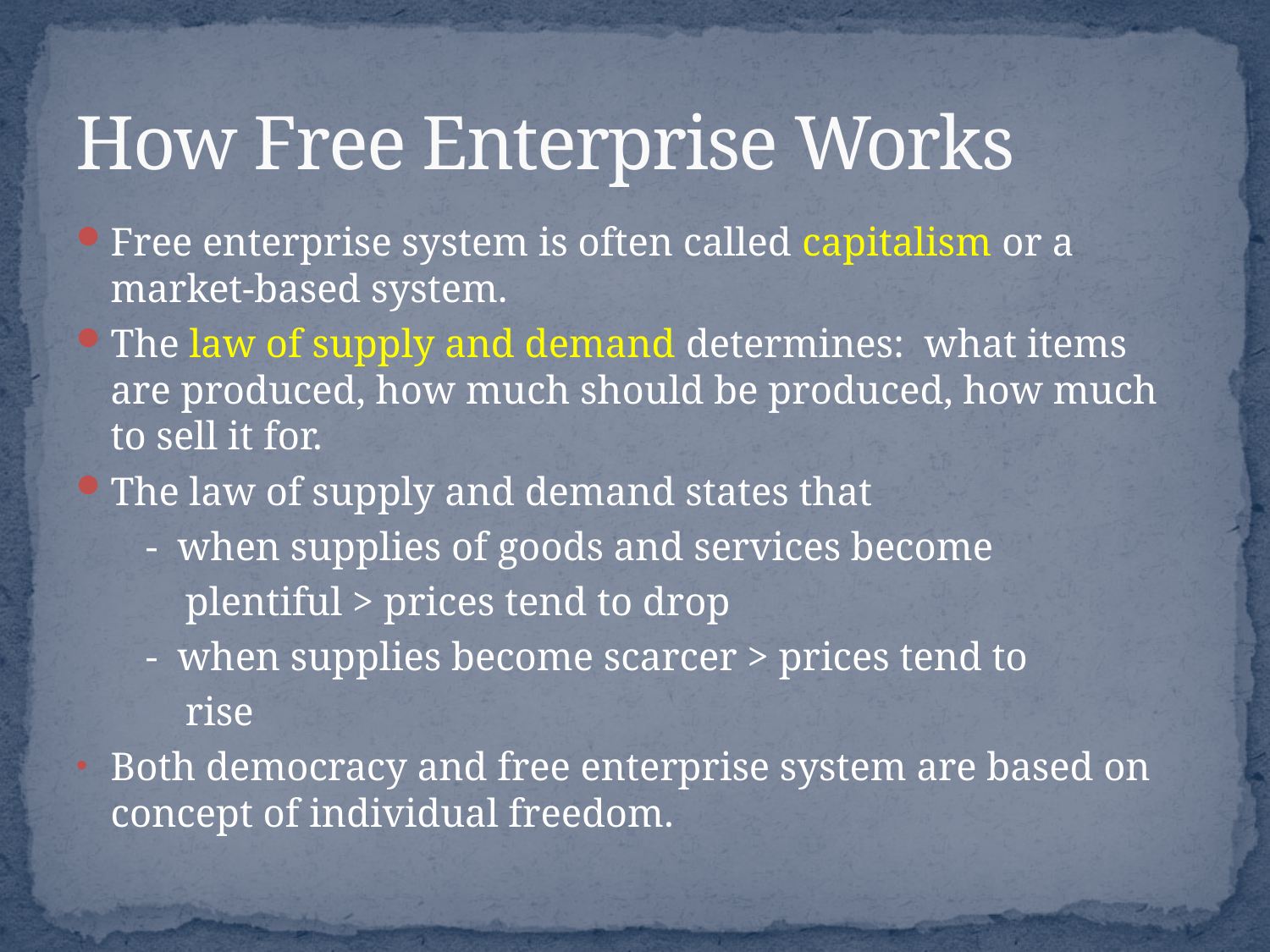

# How Free Enterprise Works
Free enterprise system is often called capitalism or a market-based system.
The law of supply and demand determines:  what items are produced, how much should be produced, how much to sell it for.
The law of supply and demand states that
       -  when supplies of goods and services become
           plentiful > prices tend to drop
       -  when supplies become scarcer > prices tend to
           rise
Both democracy and free enterprise system are based on concept of individual freedom.